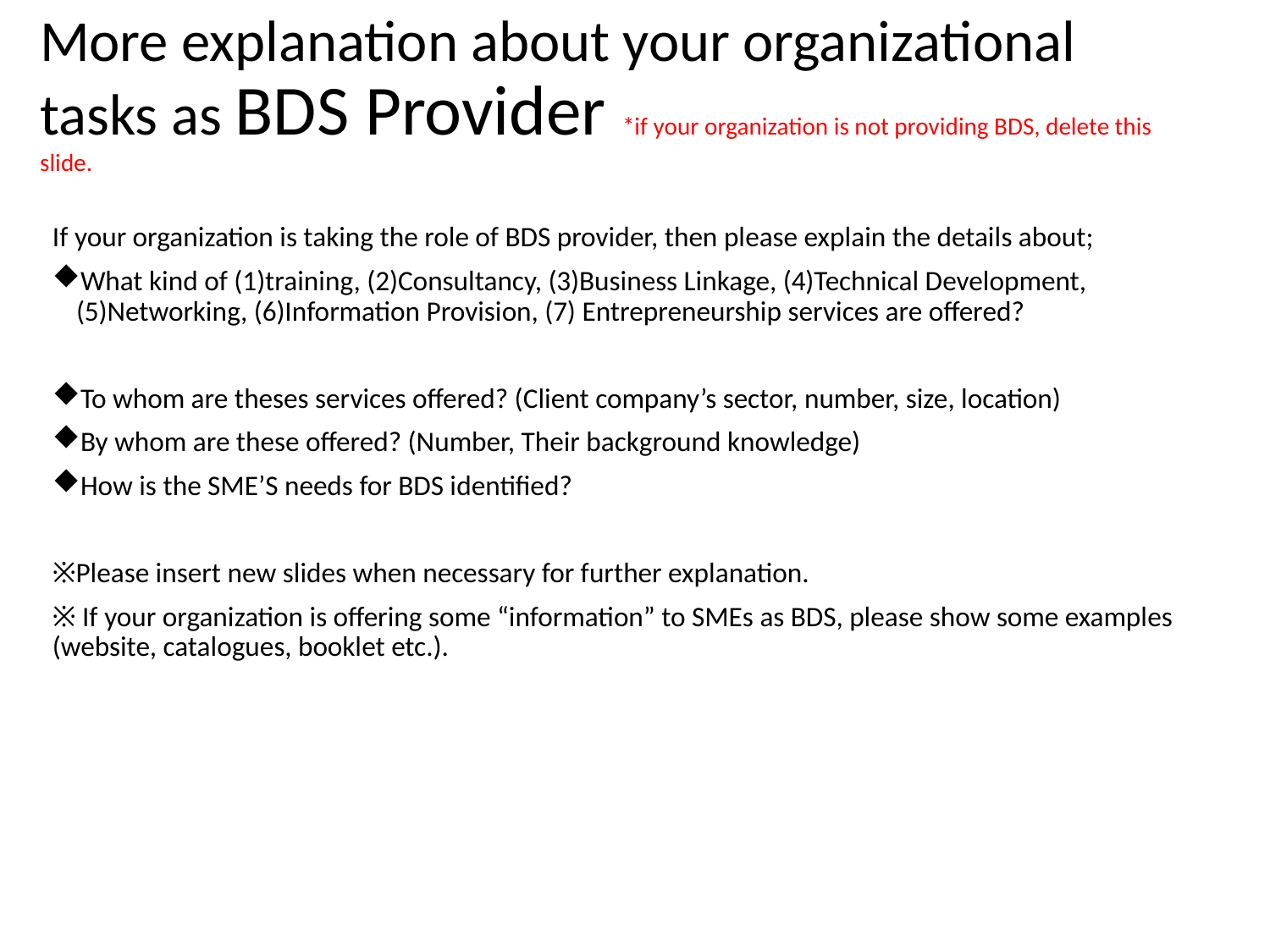

# More explanation about your organizational tasks as BDS Provider *if your organization is not providing BDS, delete this slide.
If your organization is taking the role of BDS provider, then please explain the details about;
What kind of (1)training, (2)Consultancy, (3)Business Linkage, (4)Technical Development, (5)Networking, (6)Information Provision, (7) Entrepreneurship services are offered?

To whom are theses services offered? (Client company’s sector, number, size, location)
By whom are these offered? (Number, Their background knowledge)
How is the SME’S needs for BDS identified?

※Please insert new slides when necessary for further explanation.
※ If your organization is offering some “information” to SMEs as BDS, please show some examples (website, catalogues, booklet etc.).